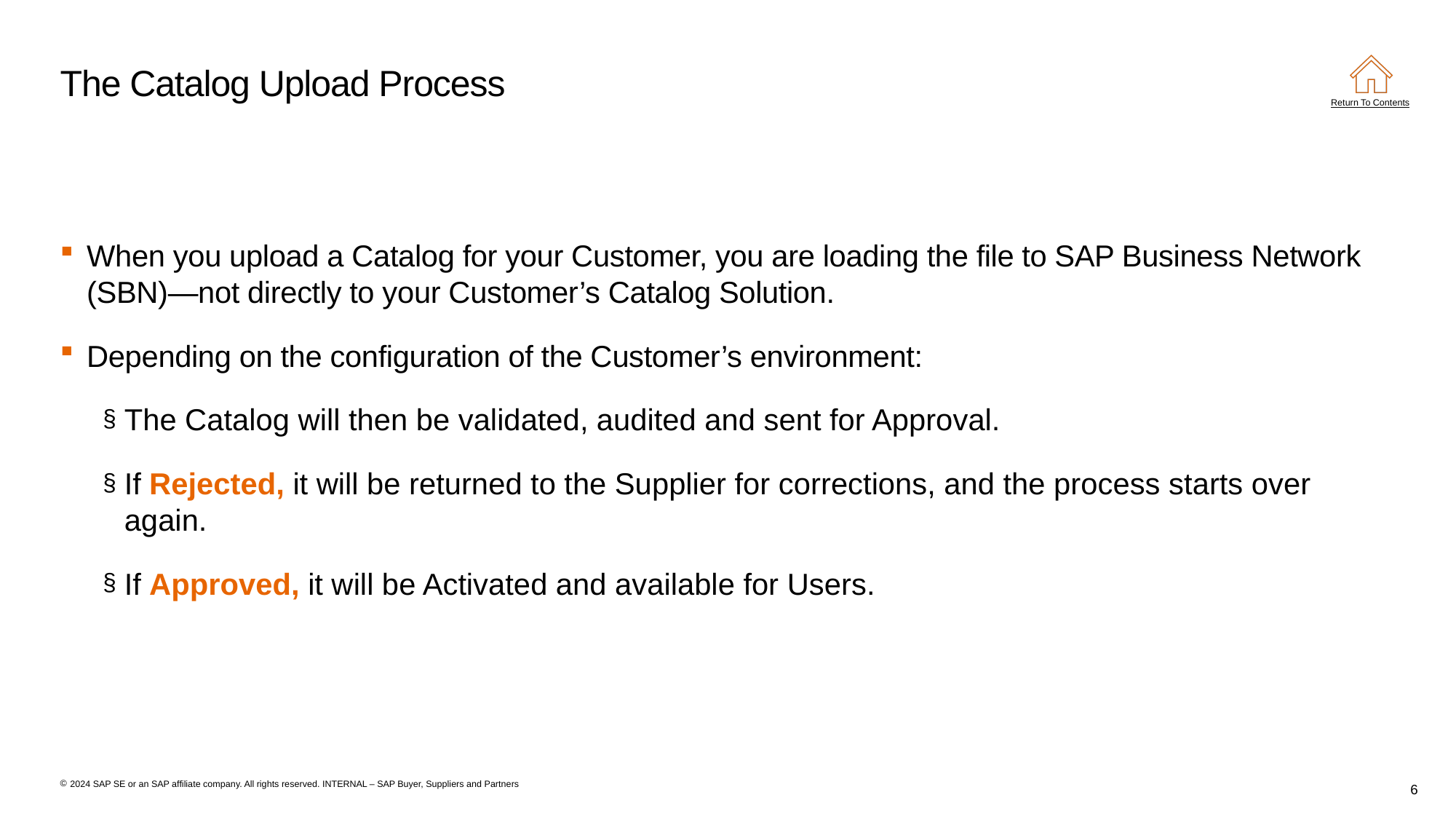

# The Catalog Upload Process
When you upload a Catalog for your Customer, you are loading the file to SAP Business Network (SBN)—not directly to your Customer’s Catalog Solution.
Depending on the configuration of the Customer’s environment:
The Catalog will then be validated, audited and sent for Approval.
If Rejected, it will be returned to the Supplier for corrections, and the process starts over again.
If Approved, it will be Activated and available for Users.